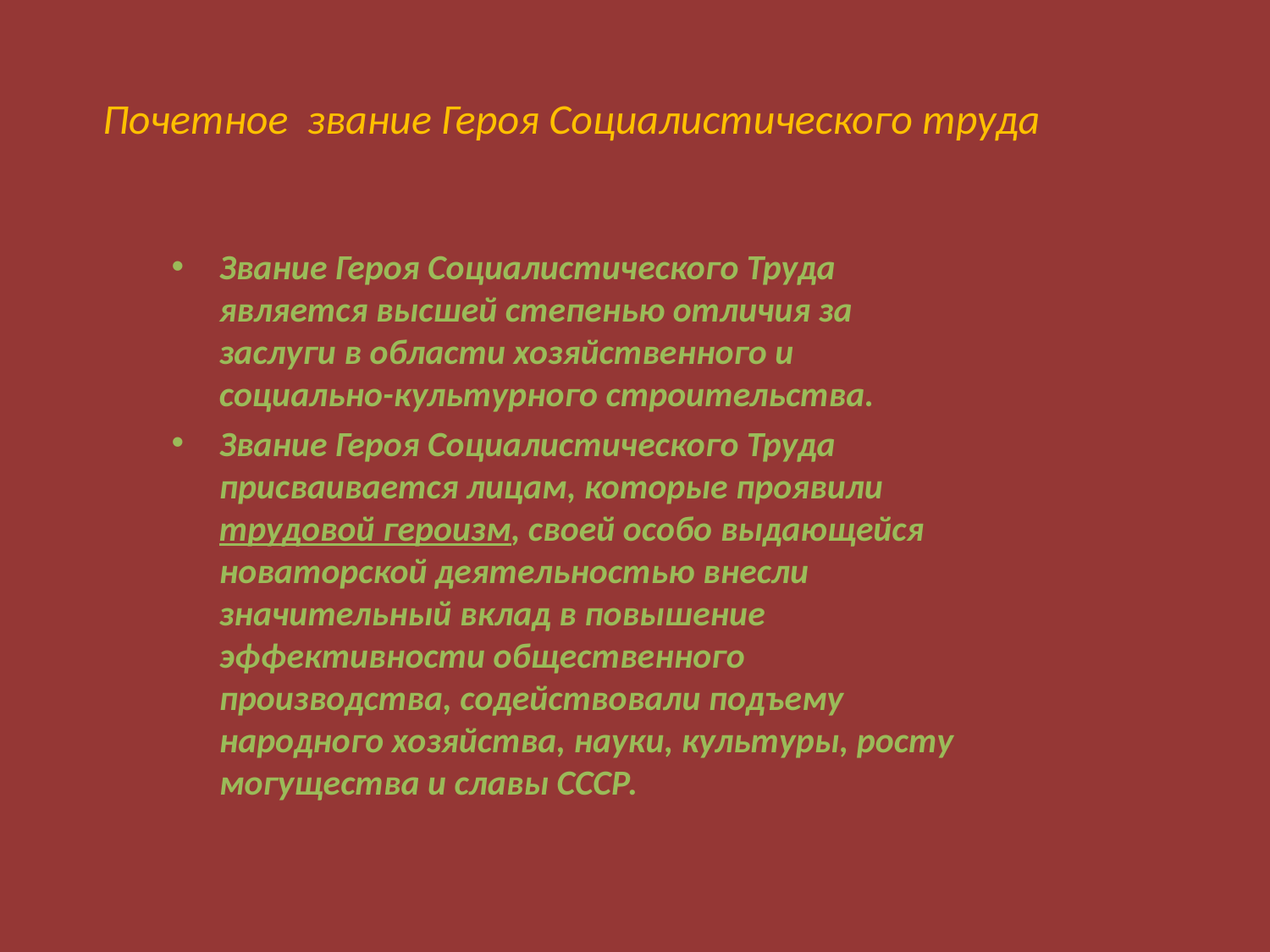

Почетное  звание Героя Социалистического труда
Звание Героя Социалистического Труда является высшей степенью отличия за заслуги в области хозяйственного и социально-культурного строительства.
Звание Героя Социалистического Труда присваивается лицам, которые проявили трудовой героизм, своей особо выдающейся новаторской деятельностью внесли значительный вклад в повышение эффективности общественного производства, содействовали подъему народного хозяйства, науки, культуры, росту могущества и славы СССР.